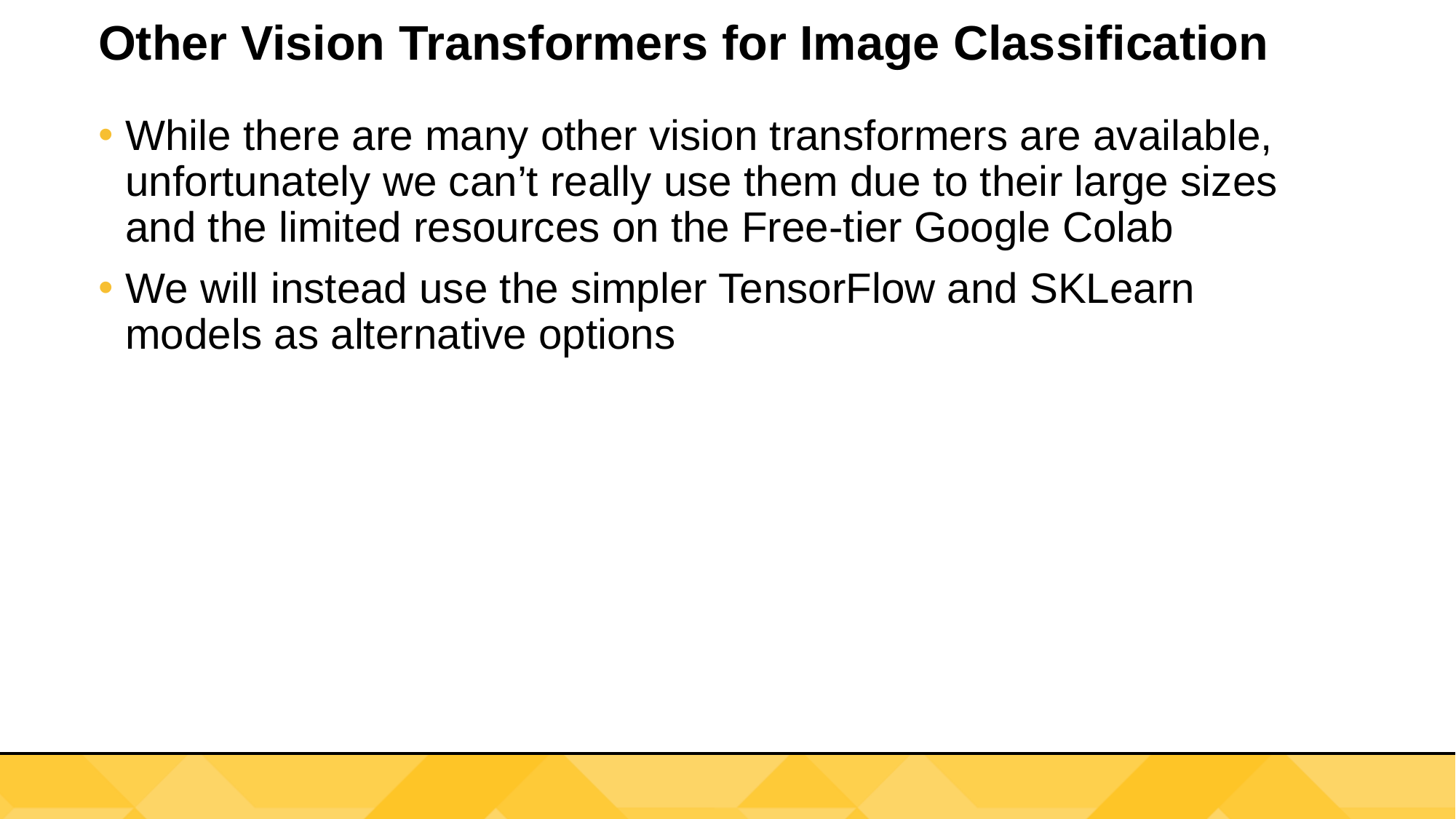

# Other Vision Transformers for Image Classification
While there are many other vision transformers are available, unfortunately we can’t really use them due to their large sizes and the limited resources on the Free-tier Google Colab
We will instead use the simpler TensorFlow and SKLearn models as alternative options